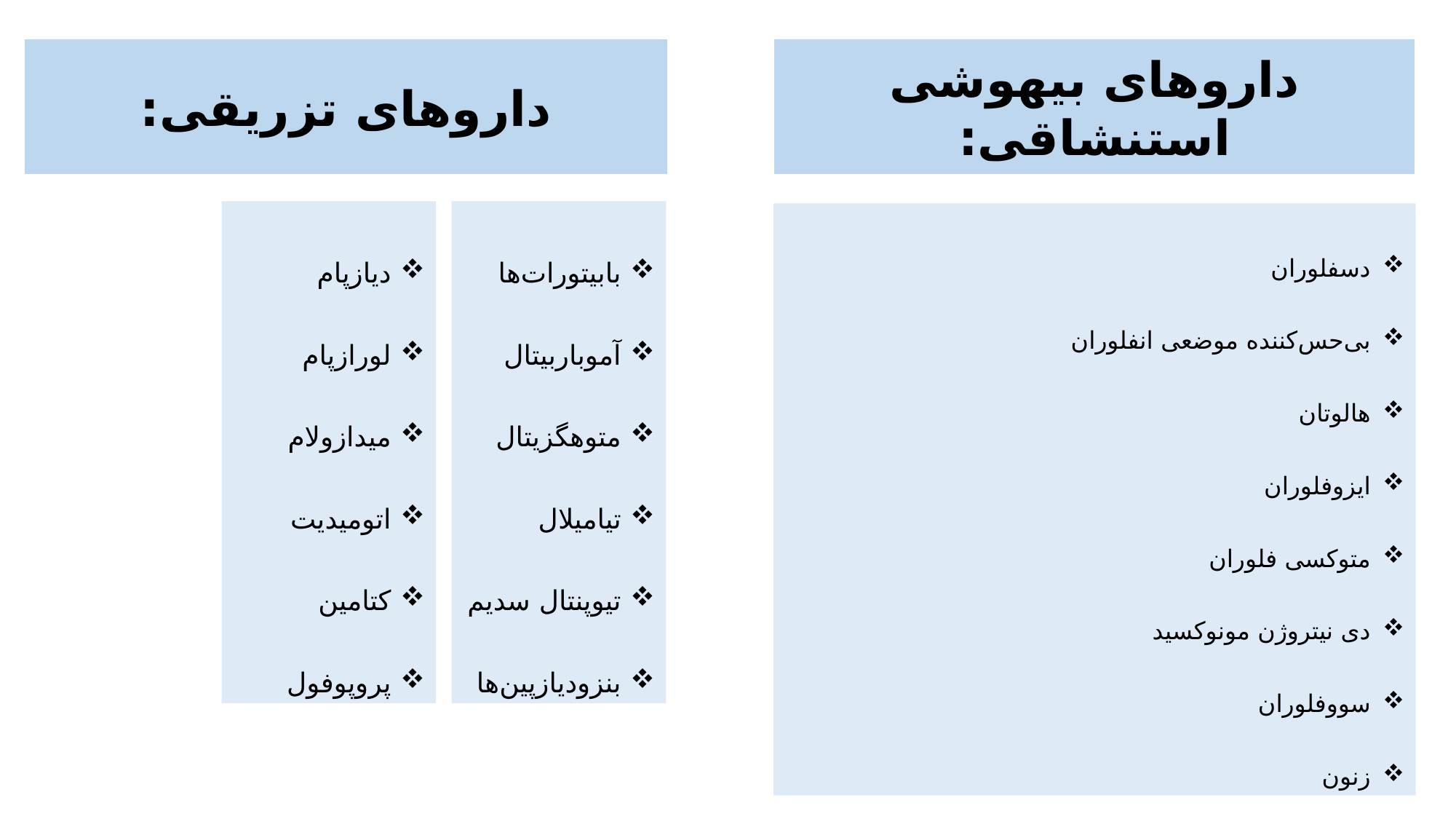

داروهای تزریقی:
داروهای بیهوشی استنشاقی:
دیازپام
لورازپام
میدازولام
اتومیدیت
کتامین
پروپوفول
بابیتورات‌ها
آموباربیتال
متوهگزیتال
تیامیلال
تیوپنتال سدیم
بنزودیازپین‌ها
دسفلوران
بی‌حس‌کننده موضعی انفلوران
هالوتان
ایزوفلوران
متوکسی فلوران
دی نیتروژن مونوکسید
سووفلوران
زنون